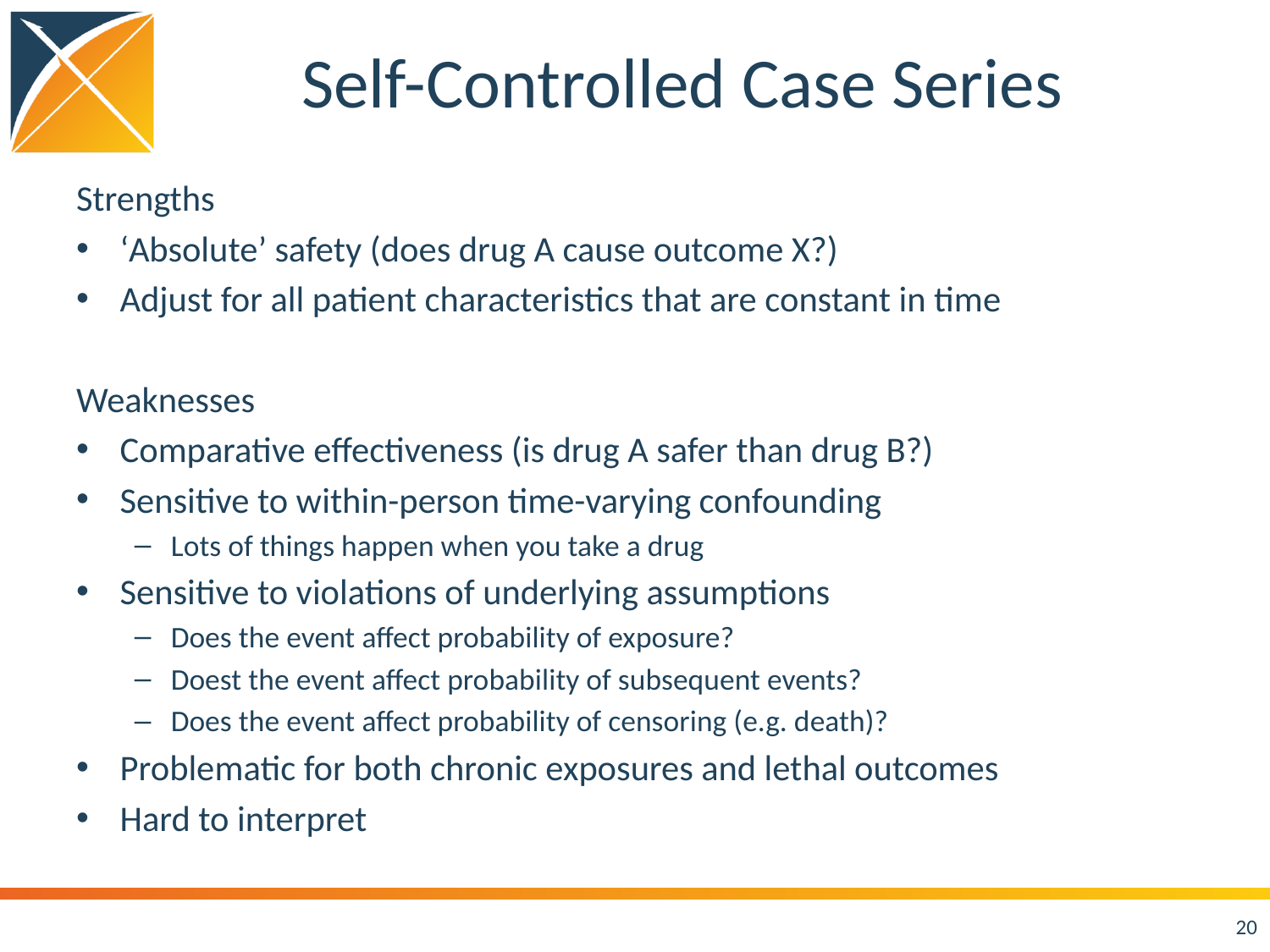

# Self-Controlled Case Series
Strengths
‘Absolute’ safety (does drug A cause outcome X?)
Adjust for all patient characteristics that are constant in time

Weaknesses
Comparative effectiveness (is drug A safer than drug B?)
Sensitive to within-person time-varying confounding
Lots of things happen when you take a drug
Sensitive to violations of underlying assumptions
Does the event affect probability of exposure?
Doest the event affect probability of subsequent events?
Does the event affect probability of censoring (e.g. death)?
Problematic for both chronic exposures and lethal outcomes
Hard to interpret

20